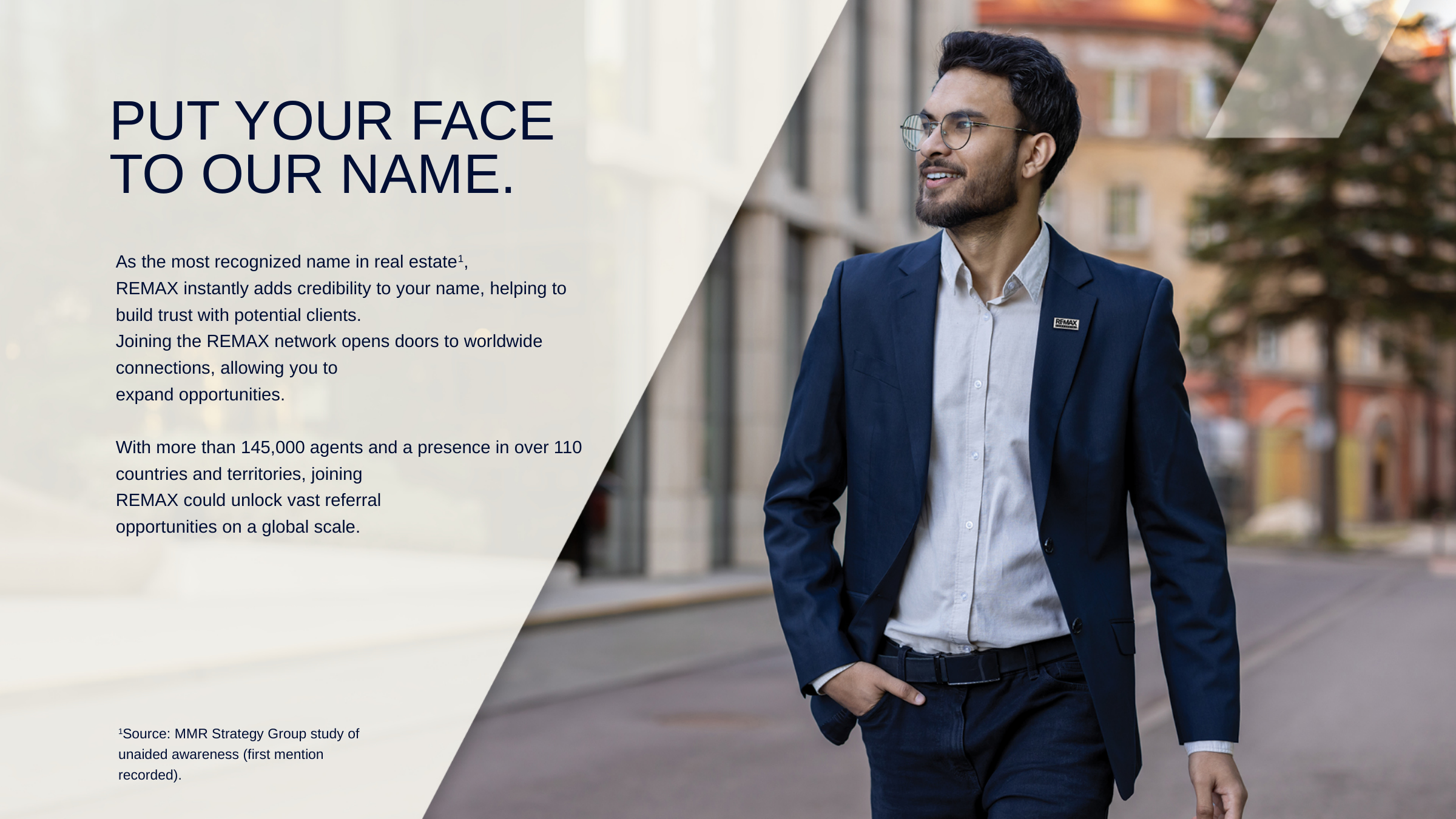

PUT YOUR FACE
TO OUR NAME.
As the most recognized name in real estate1,
REMAX instantly adds credibility to your name, helping to build trust with potential clients.
Joining the REMAX network opens doors to worldwide connections, allowing you to
expand opportunities.

With more than 145,000 agents and a presence in over 110 countries and territories, joining
REMAX could unlock vast referral
opportunities on a global scale.
1Source: MMR Strategy Group study of unaided awareness (first mention recorded).